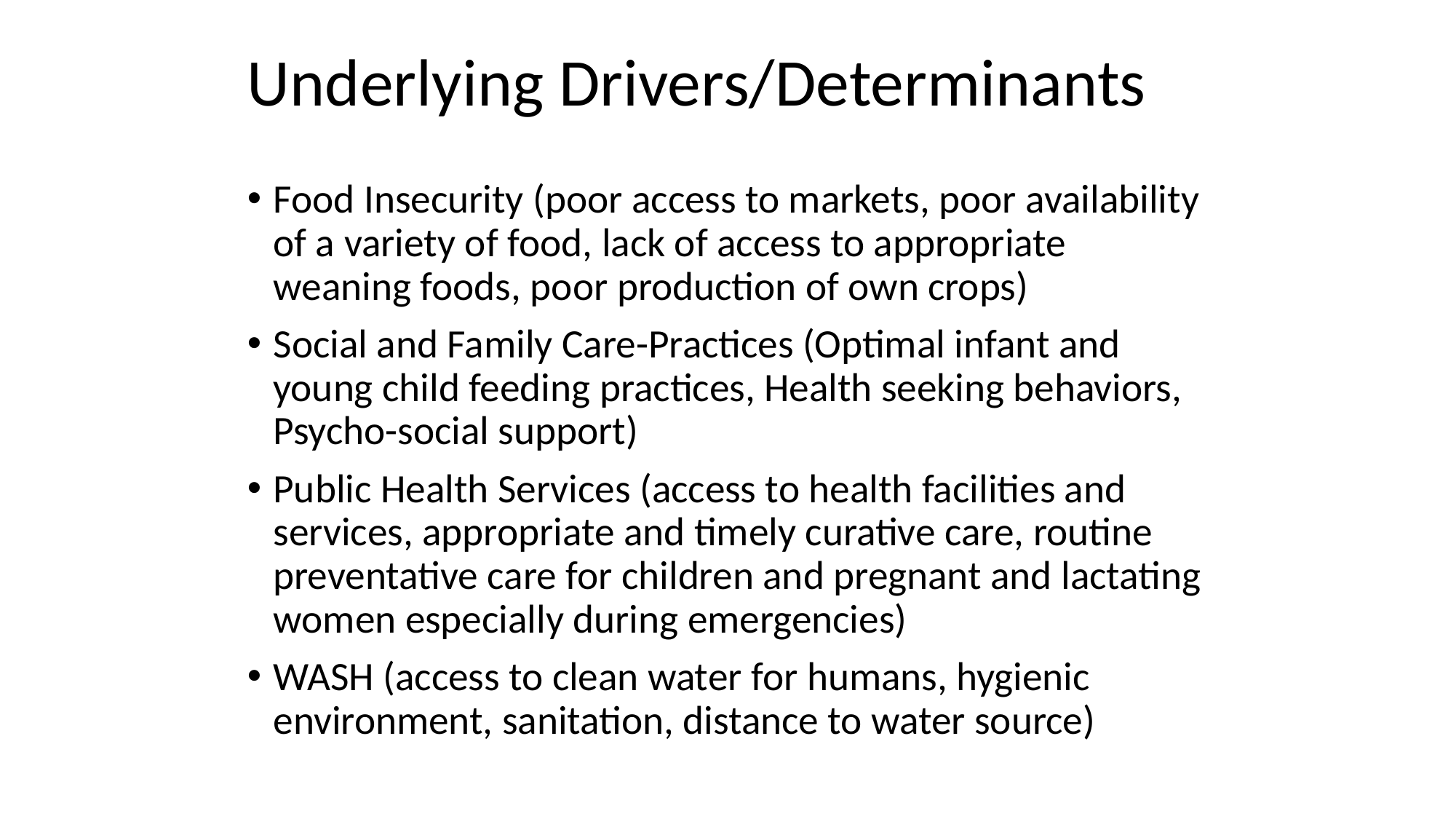

# Underlying Drivers/Determinants
Food Insecurity (poor access to markets, poor availability of a variety of food, lack of access to appropriate weaning foods, poor production of own crops)
Social and Family Care-Practices (Optimal infant and young child feeding practices, Health seeking behaviors, Psycho-social support)
Public Health Services (access to health facilities and services, appropriate and timely curative care, routine preventative care for children and pregnant and lactating women especially during emergencies)
WASH (access to clean water for humans, hygienic  environment, sanitation, distance to water source)